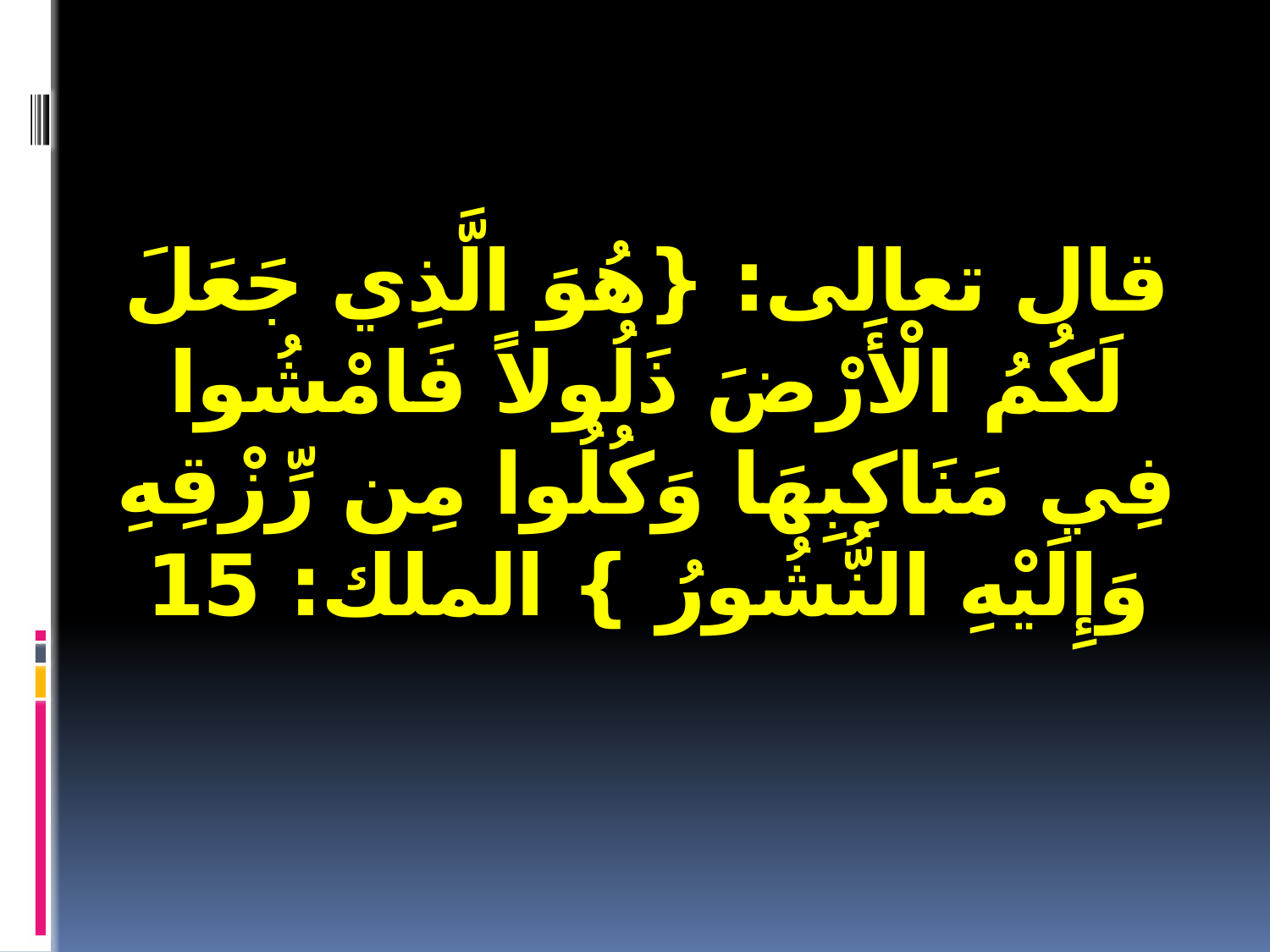

# قال تعالى: {هُوَ الَّذِي جَعَلَ لَكُمُ الْأَرْضَ ذَلُولاً فَامْشُوا فِي مَنَاكِبِهَا وَكُلُوا مِن رِّزْقِهِ وَإِلَيْهِ النُّشُورُ } الملك: 15